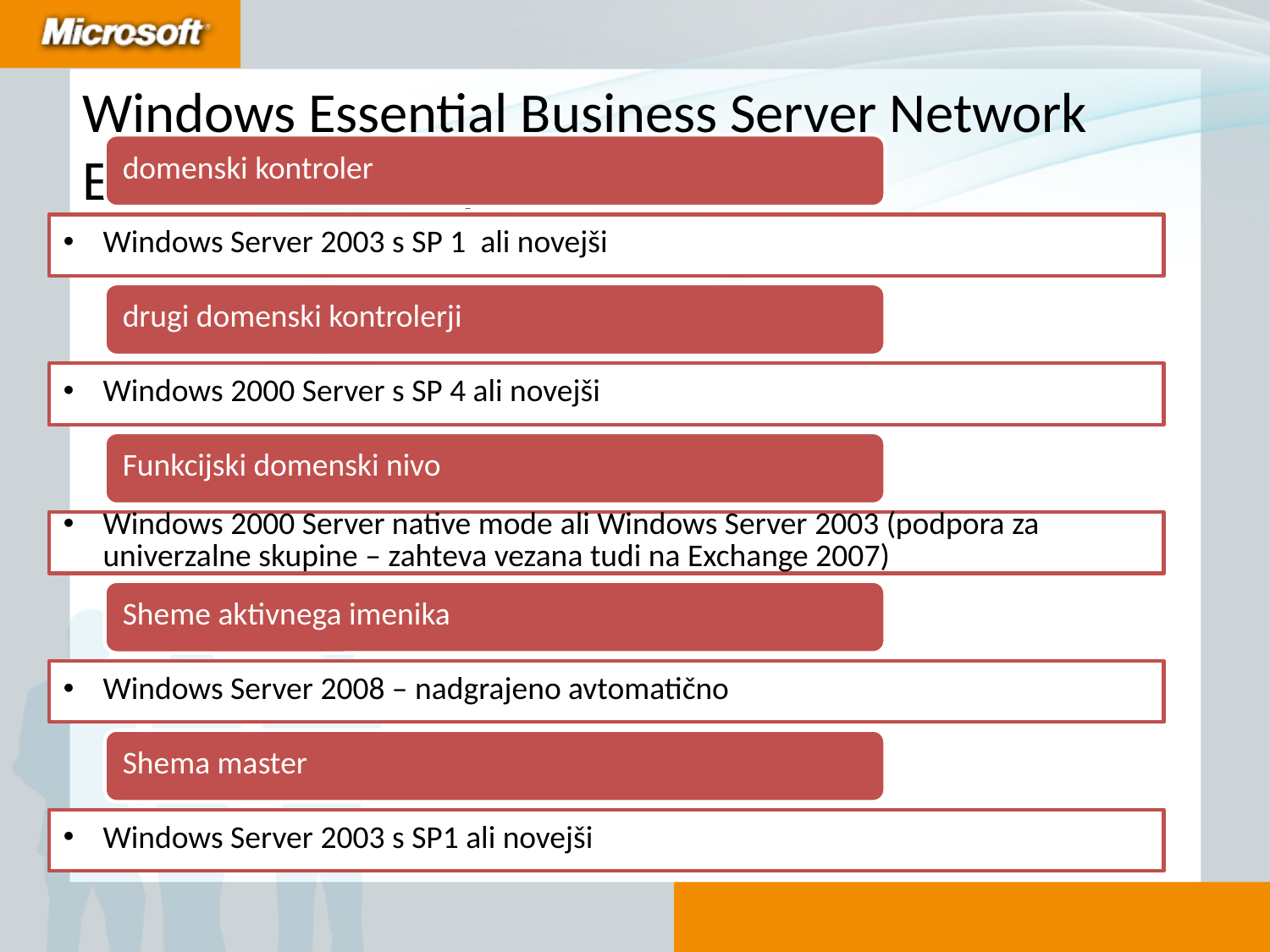

# Windows Essential Business Server Network Environment Requirements
drugi domenski kontrolerji
Funkcijski domenski nivo
Sheme aktivnega imenika
Shema master
domenski kontroler
Windows 2000 Server native mode ali Windows Server 2003 (podpora za univerzalne skupine – zahteva vezana tudi na Exchange 2007)
Windows Server 2008 – nadgrajeno avtomatično
Windows Server 2003 s SP 1  ali novejši
Windows 2000 Server s SP 4 ali novejši
Windows Server 2003 s SP1 ali novejši